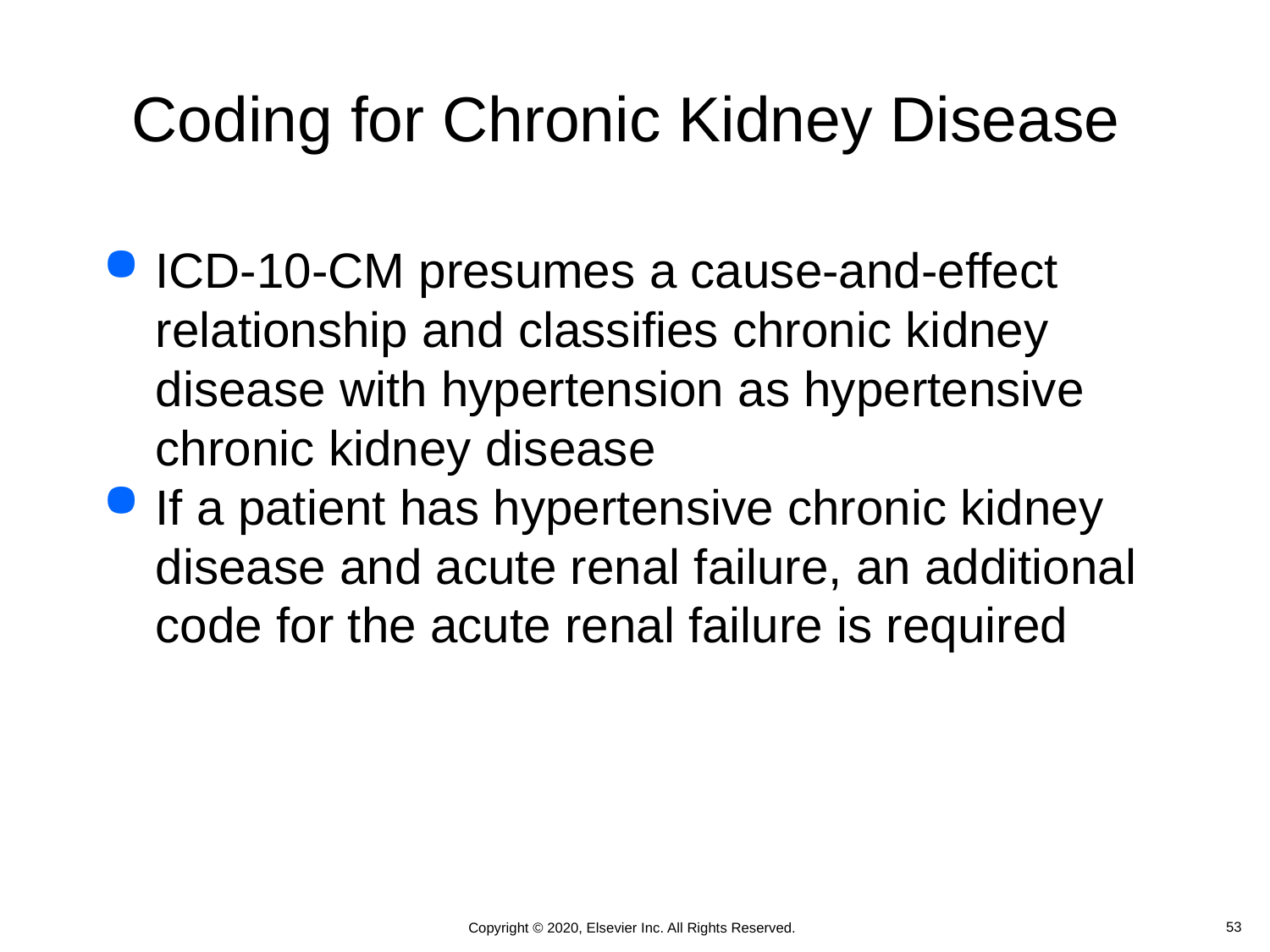

# Coding for Chronic Kidney Disease
ICD-10-CM presumes a cause-and-effect relationship and classifies chronic kidney disease with hypertension as hypertensive chronic kidney disease
If a patient has hypertensive chronic kidney disease and acute renal failure, an additional code for the acute renal failure is required
 53